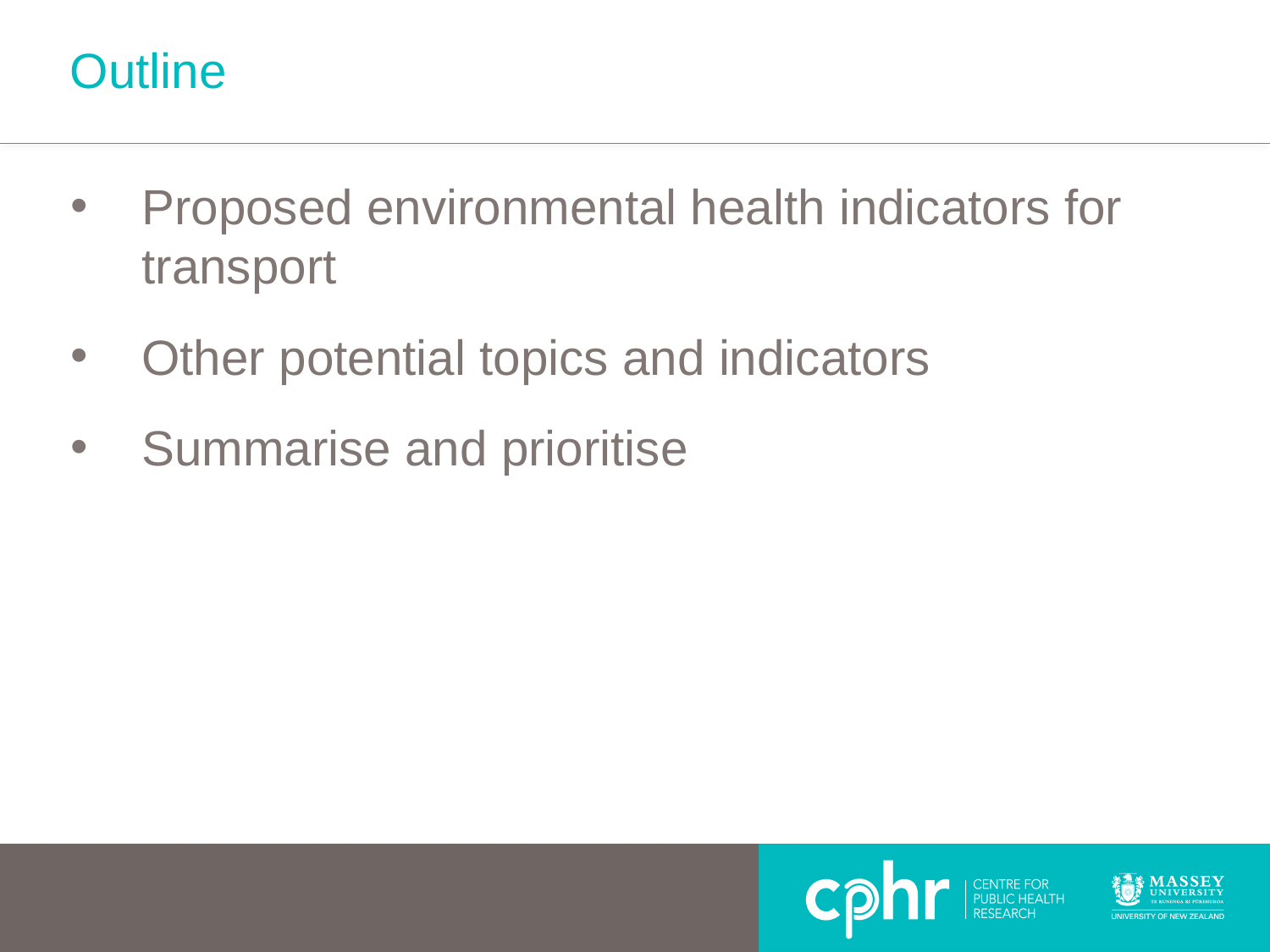

# Outline
Proposed environmental health indicators for transport
Other potential topics and indicators
Summarise and prioritise